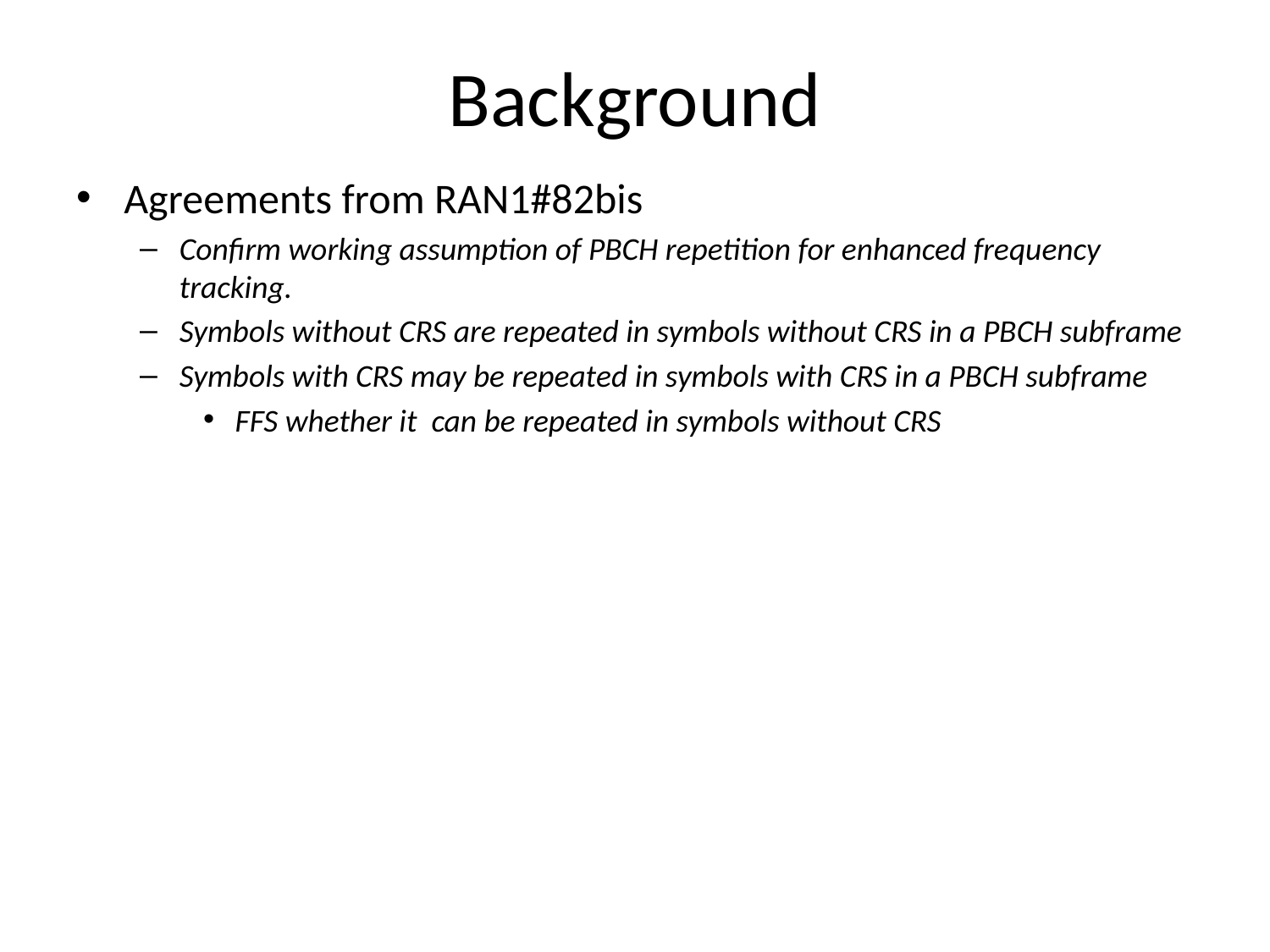

# Background
Agreements from RAN1#82bis
Confirm working assumption of PBCH repetition for enhanced frequency tracking.
Symbols without CRS are repeated in symbols without CRS in a PBCH subframe
Symbols with CRS may be repeated in symbols with CRS in a PBCH subframe
FFS whether it  can be repeated in symbols without CRS